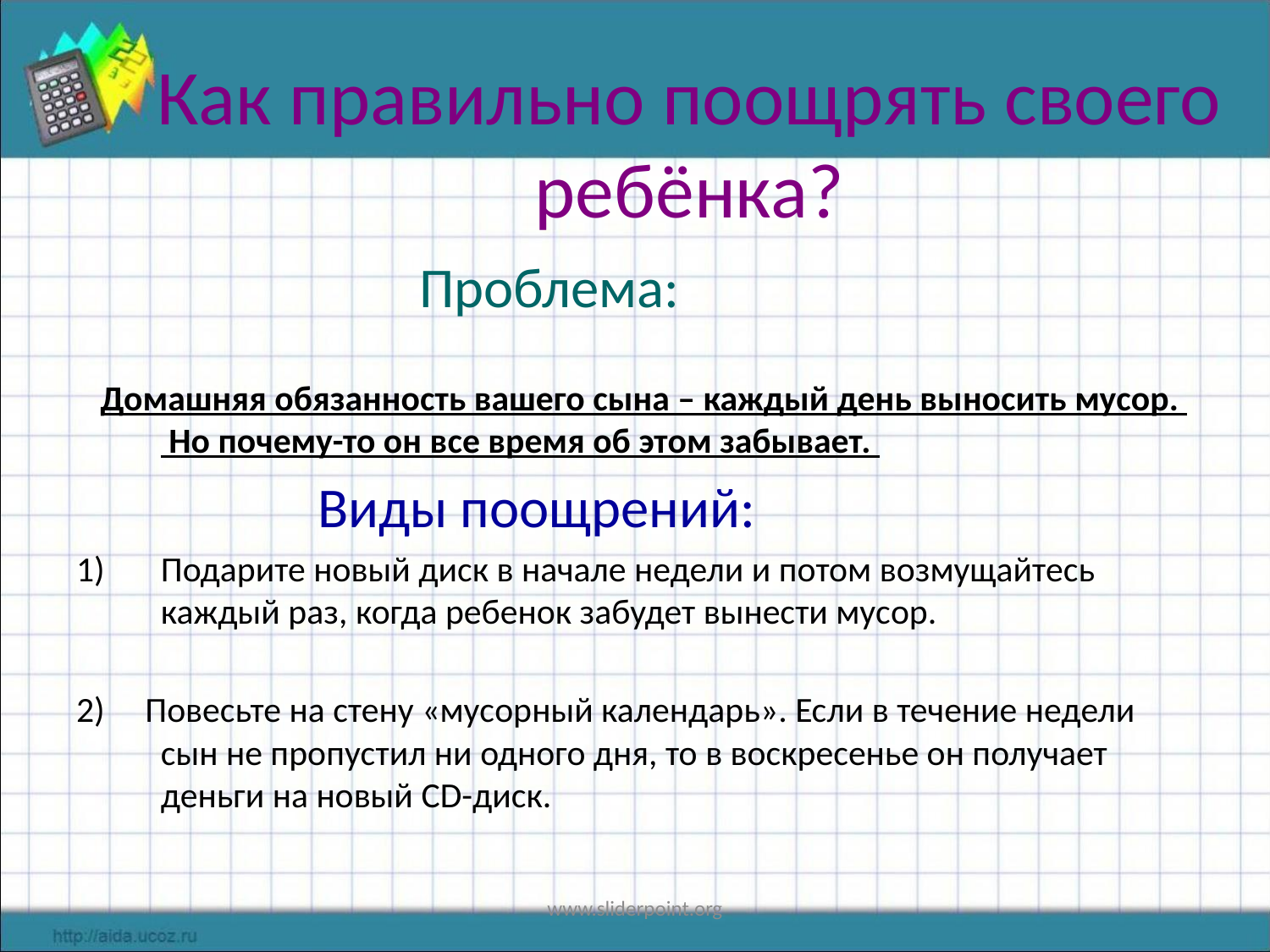

# Как правильно поощрять своего ребёнка?
                           Проблема:

   Домашняя обязанность вашего сына – каждый день выносить мусор.   Но почему-то он все время об этом забывает.
                   Виды поощрений:
Подарите новый диск в начале недели и потом возмущайтесь каждый раз, когда ребенок забудет вынести мусор.

2)     Повесьте на стену «мусорный календарь». Если в течение недели сын не пропустил ни одного дня, то в воскресенье он получает деньги на новый CD-диск.

www.sliderpoint.org